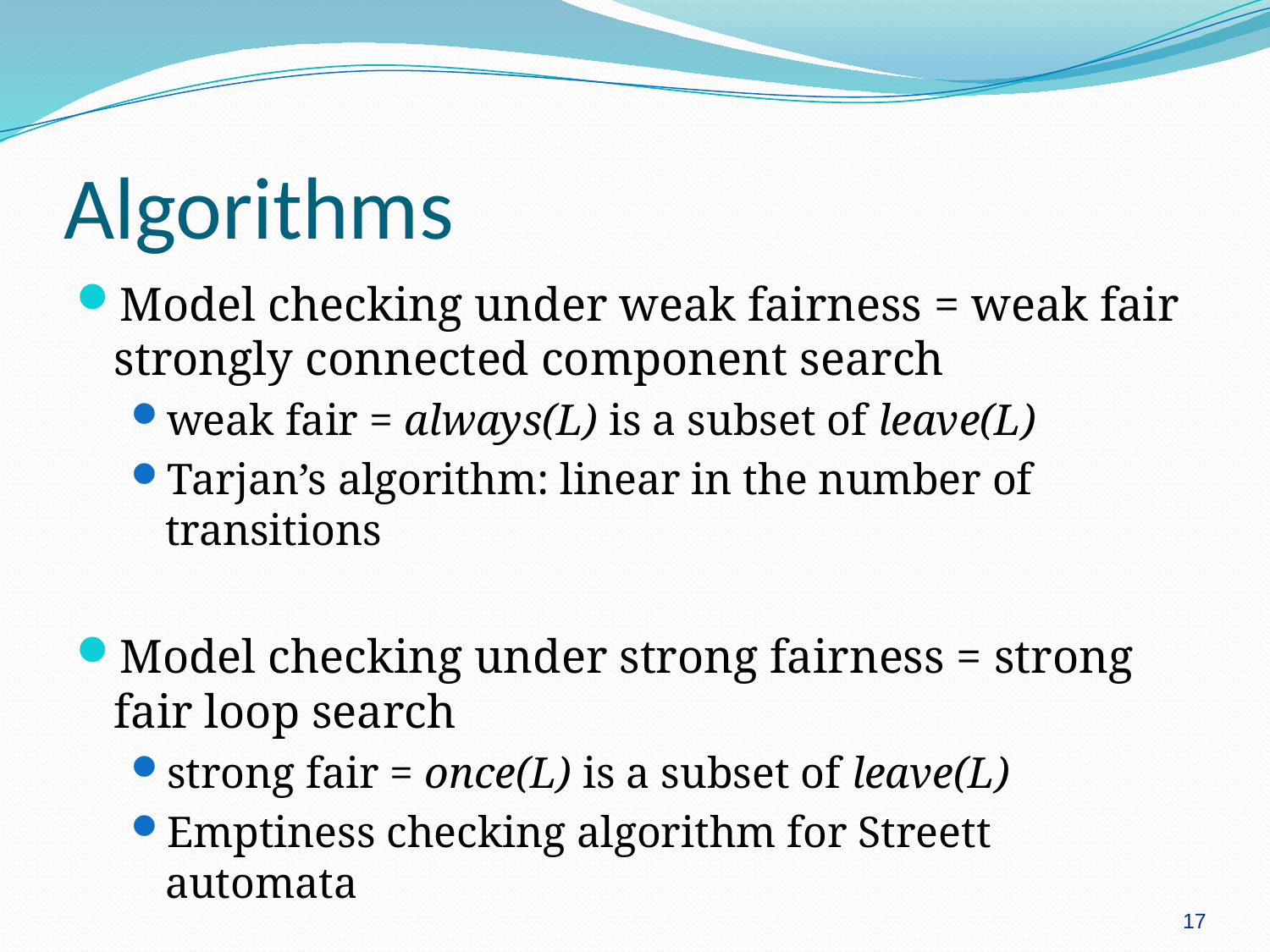

# Algorithms
Model checking under weak fairness = weak fair strongly connected component search
weak fair = always(L) is a subset of leave(L)
Tarjan’s algorithm: linear in the number of transitions

Model checking under strong fairness = strong fair loop search
strong fair = once(L) is a subset of leave(L)
Emptiness checking algorithm for Streett automata
17